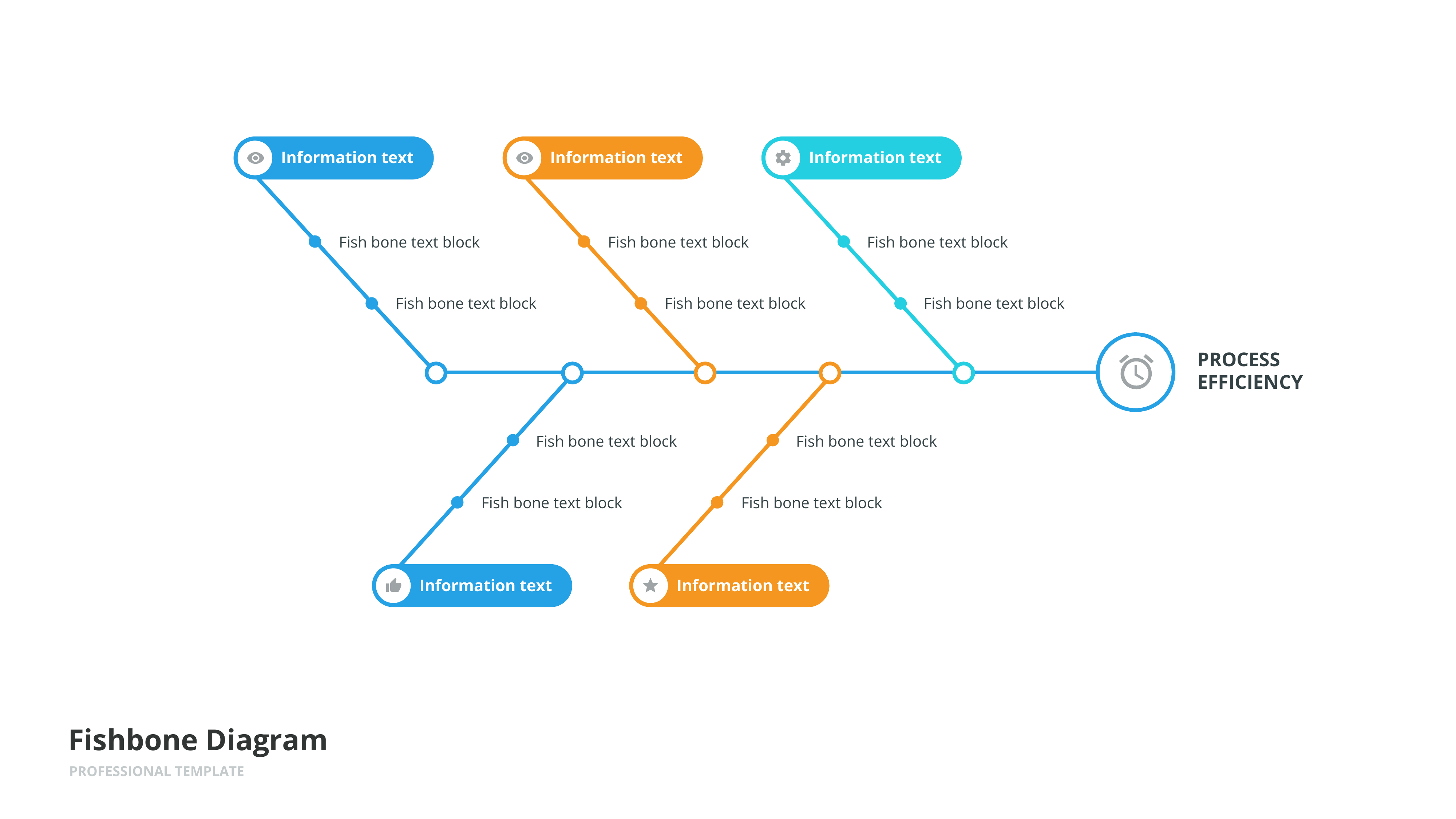

Information text
Information text
Information text

Fish bone text block
Fish bone text block
Fish bone text block

Fish bone text block
Fish bone text block
Fish bone text block

process efficiency

Fish bone text block
Fish bone text block

Fish bone text block
Fish bone text block

Information text
Information text